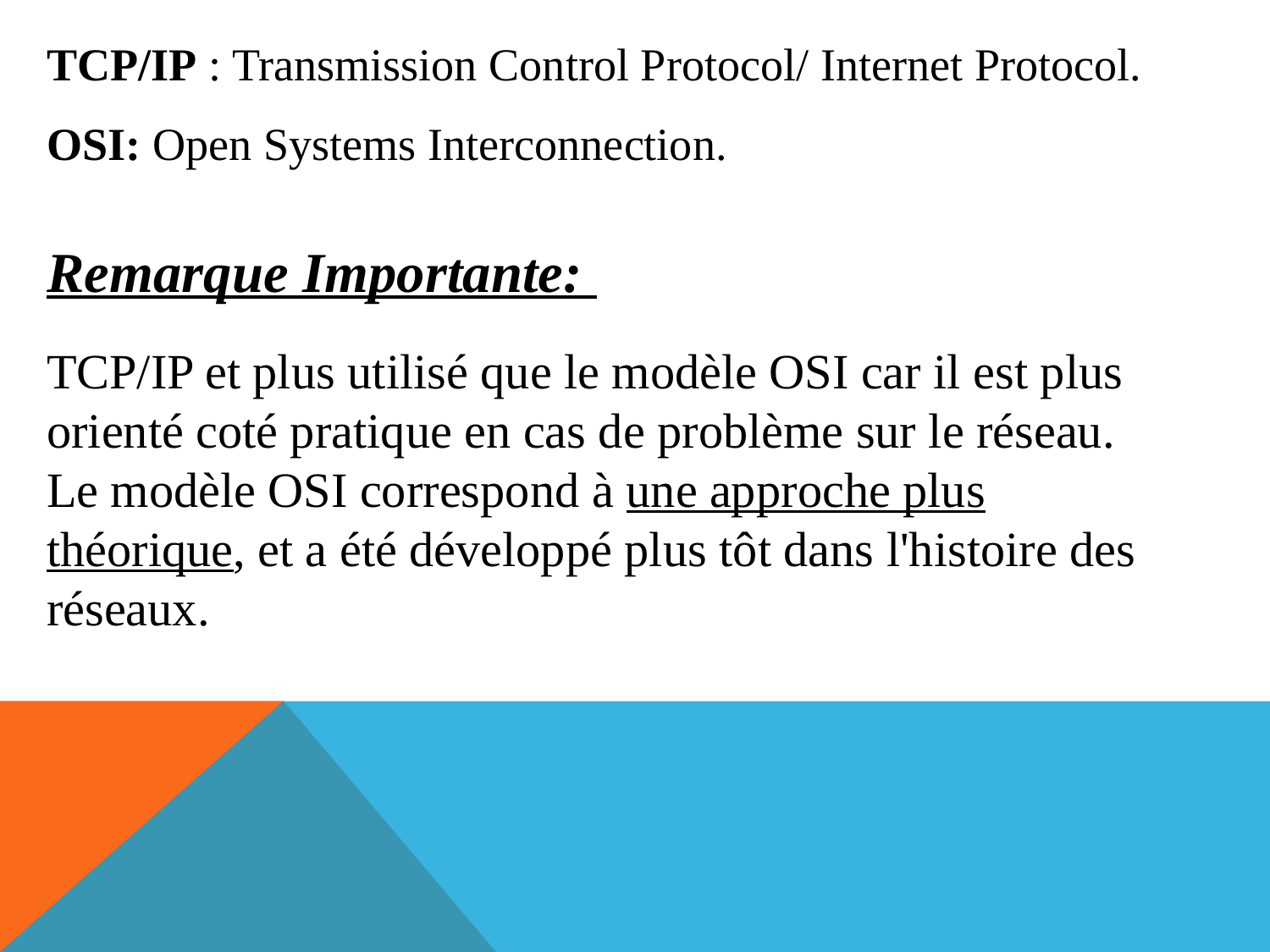

TCP/IP : Transmission Control Protocol/ Internet Protocol.

OSI: Open Systems Interconnection.
Remarque Importante:

TCP/IP et plus utilisé que le modèle OSI car il est plus orienté coté pratique en cas de problème sur le réseau.
Le modèle OSI correspond à une approche plus théorique, et a été développé plus tôt dans l'histoire des réseaux.